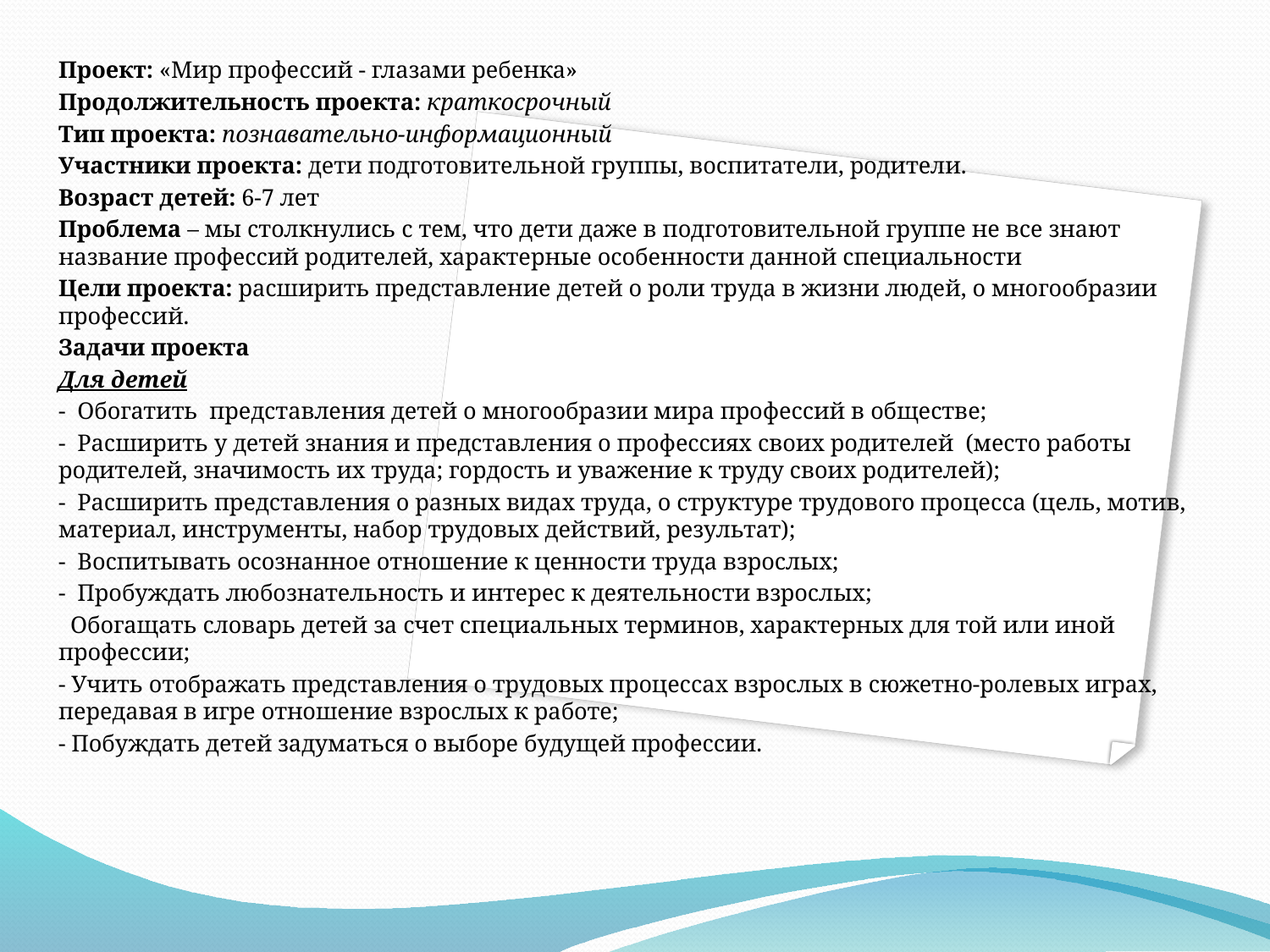

Проект: «Мир профессий - глазами ребенка»
Продолжительность проекта: краткосрочный
Тип проекта: познавательно-информационный
Участники проекта: дети подготовительной группы, воспитатели, родители.
Возраст детей: 6-7 лет
Проблема – мы столкнулись с тем, что дети даже в подготовительной группе не все знают название профессий родителей, характерные особенности данной специальности
Цели проекта: расширить представление детей о роли труда в жизни людей, о многообразии профессий.
Задачи проекта
Для детей
-  Обогатить  представления детей о многообразии мира профессий в обществе;
-  Расширить у детей знания и представления о профессиях своих родителей  (место работы родителей, значимость их труда; гордость и уважение к труду своих родителей);
-  Расширить представления о разных видах труда, о структуре трудового процесса (цель, мотив, материал, инструменты, набор трудовых действий, результат);
-  Воспитывать осознанное отношение к ценности труда взрослых;
-  Пробуждать любознательность и интерес к деятельности взрослых;
  Обогащать словарь детей за счет специальных терминов, характерных для той или иной профессии;
- Учить отображать представления о трудовых процессах взрослых в сюжетно-ролевых играх, передавая в игре отношение взрослых к работе;
- Побуждать детей задуматься о выборе будущей профессии.

#